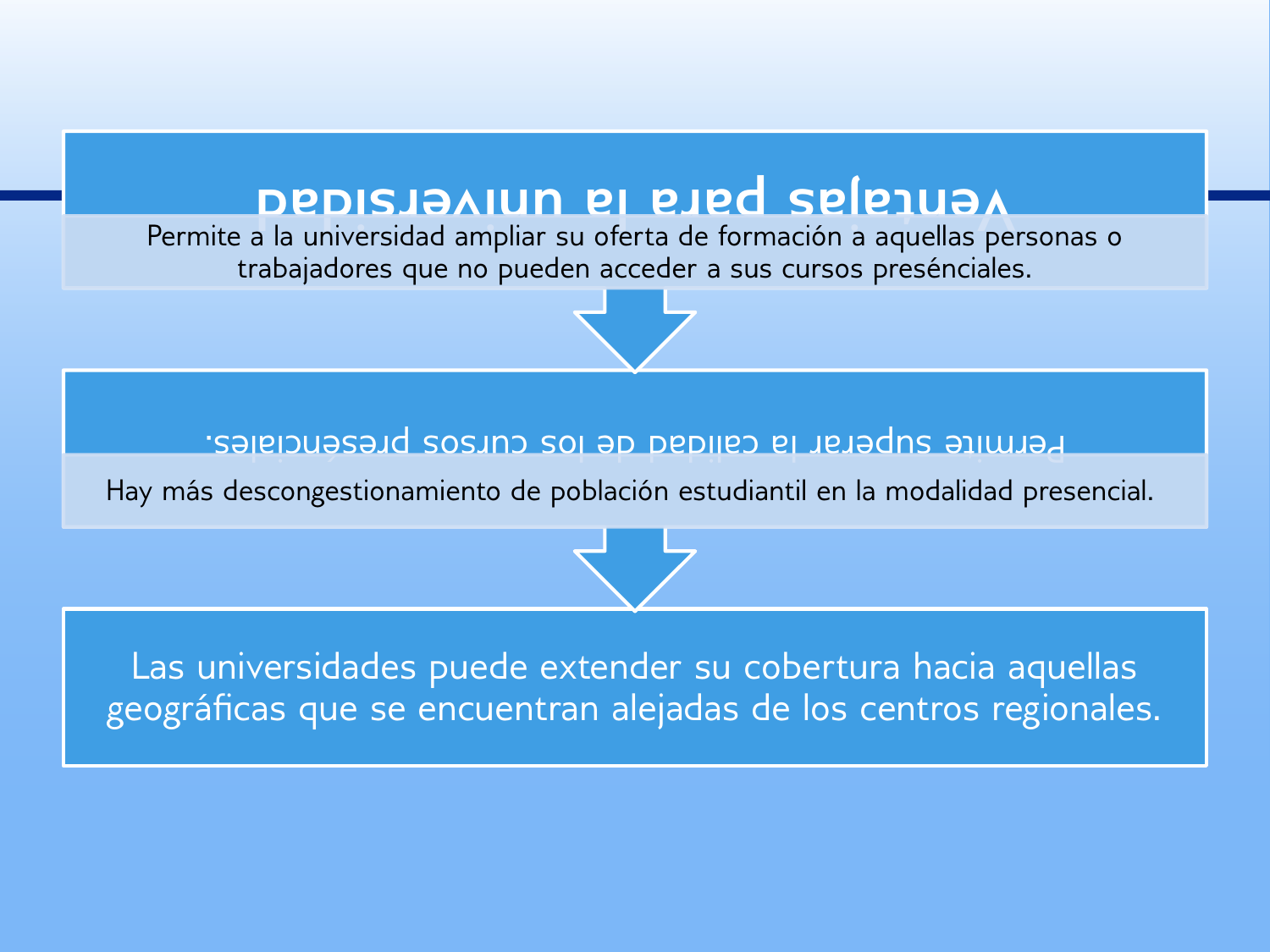

Las universidades puede extender su cobertura hacia aquellas geográficas que se encuentran alejadas de los centros regionales.
Permite superar la calidad de los cursos presénciales.
Hay más descongestionamiento de población estudiantil en la modalidad presencial.
Ventajas para la universidad
Permite a la universidad ampliar su oferta de formación a aquellas personas o trabajadores que no pueden acceder a sus cursos presénciales.